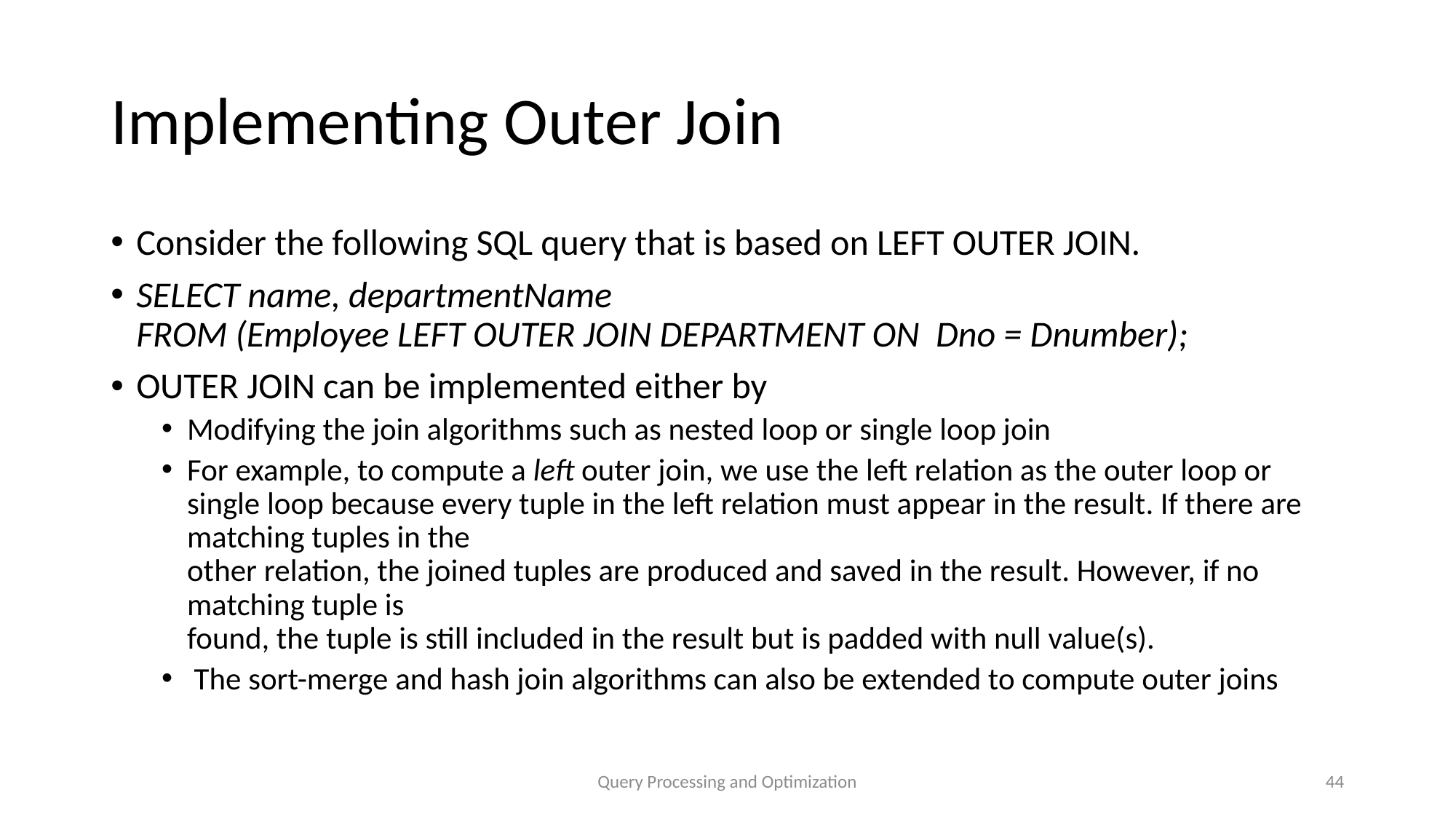

# Implementing Outer Join
Consider the following SQL query that is based on LEFT OUTER JOIN.
SELECT name, departmentName
FROM (Employee LEFT OUTER JOIN DEPARTMENT ON  Dno = Dnumber);
OUTER JOIN can be implemented either by
Modifying the join algorithms such as nested loop or single loop join
For example, to compute a left outer join, we use the left relation as the outer loop or single loop because every tuple in the left relation must appear in the result. If there are matching tuples in the
other relation, the joined tuples are produced and saved in the result. However, if no matching tuple is
found, the tuple is still included in the result but is padded with null value(s).
 The sort-merge and hash join algorithms can also be extended to compute outer joins

Query Processing and Optimization
44